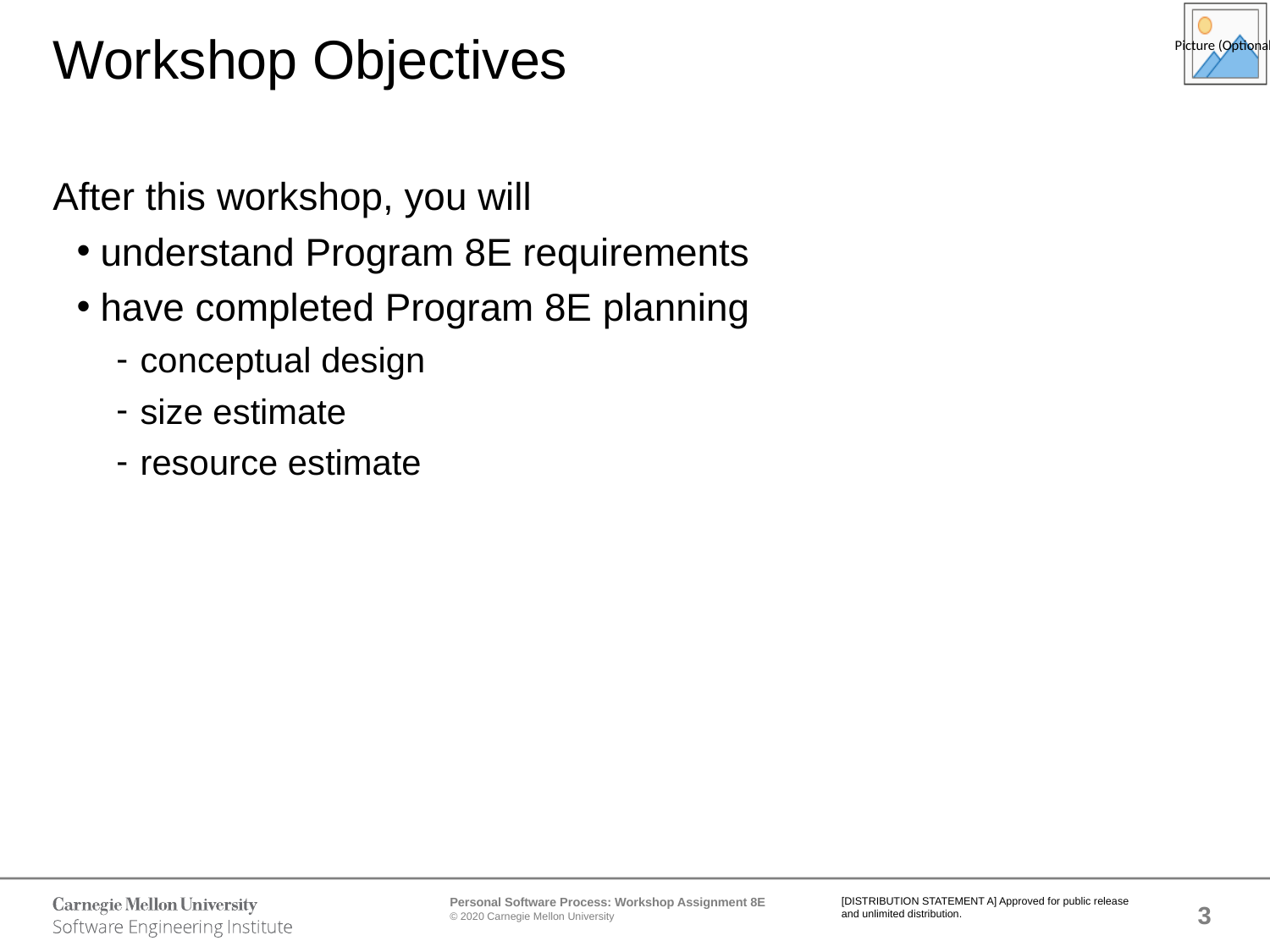

# Workshop Objectives
After this workshop, you will
understand Program 8E requirements
have completed Program 8E planning
conceptual design
size estimate
resource estimate